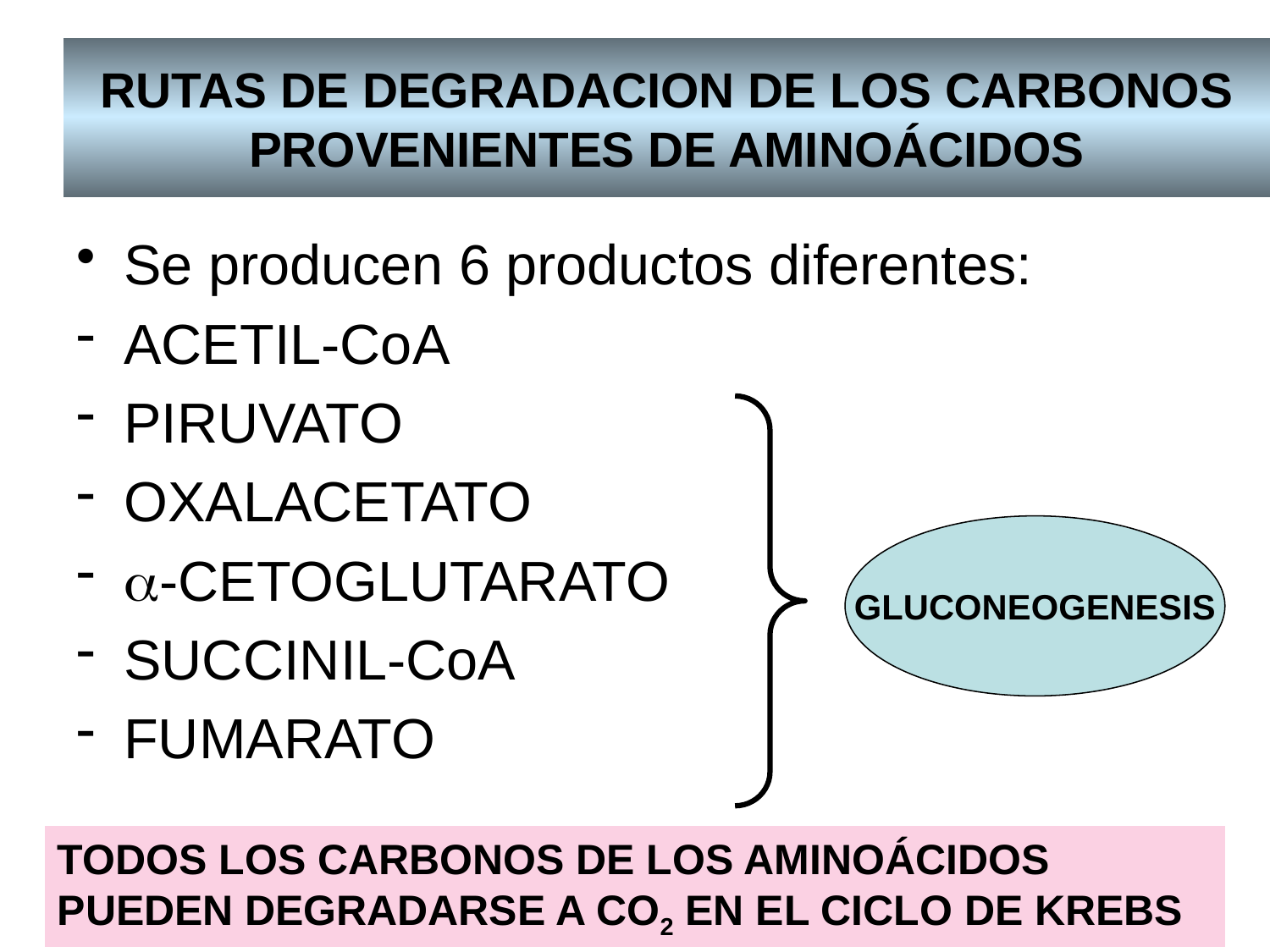

# RUTAS DE DEGRADACION DE LOS CARBONOS PROVENIENTES DE AMINOÁCIDOS
Se producen 6 productos diferentes:
ACETIL-CoA
PIRUVATO
OXALACETATO
α-CETOGLUTARATO
SUCCINIL-CoA
FUMARATO

GLUCONEOGENESIS
TODOS LOS CARBONOS DE LOS AMINOÁCIDOS PUEDEN DEGRADARSE A CO2 EN EL CICLO DE KREBS